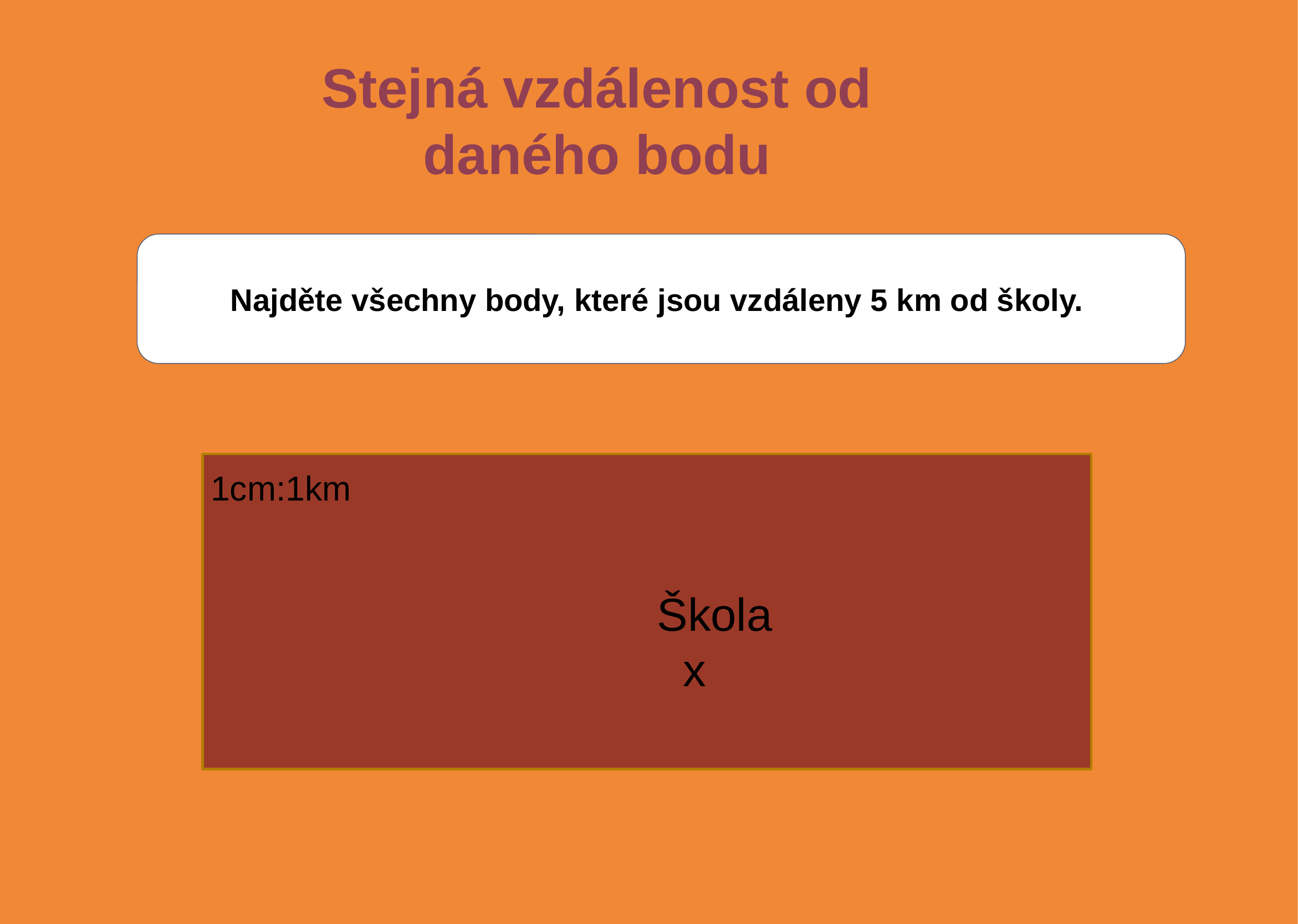

Stejná vzdálenost od daného bodu

Najděte všechny body, které jsou vzdáleny 5 km od školy.

1cm:1km
Škola
  x